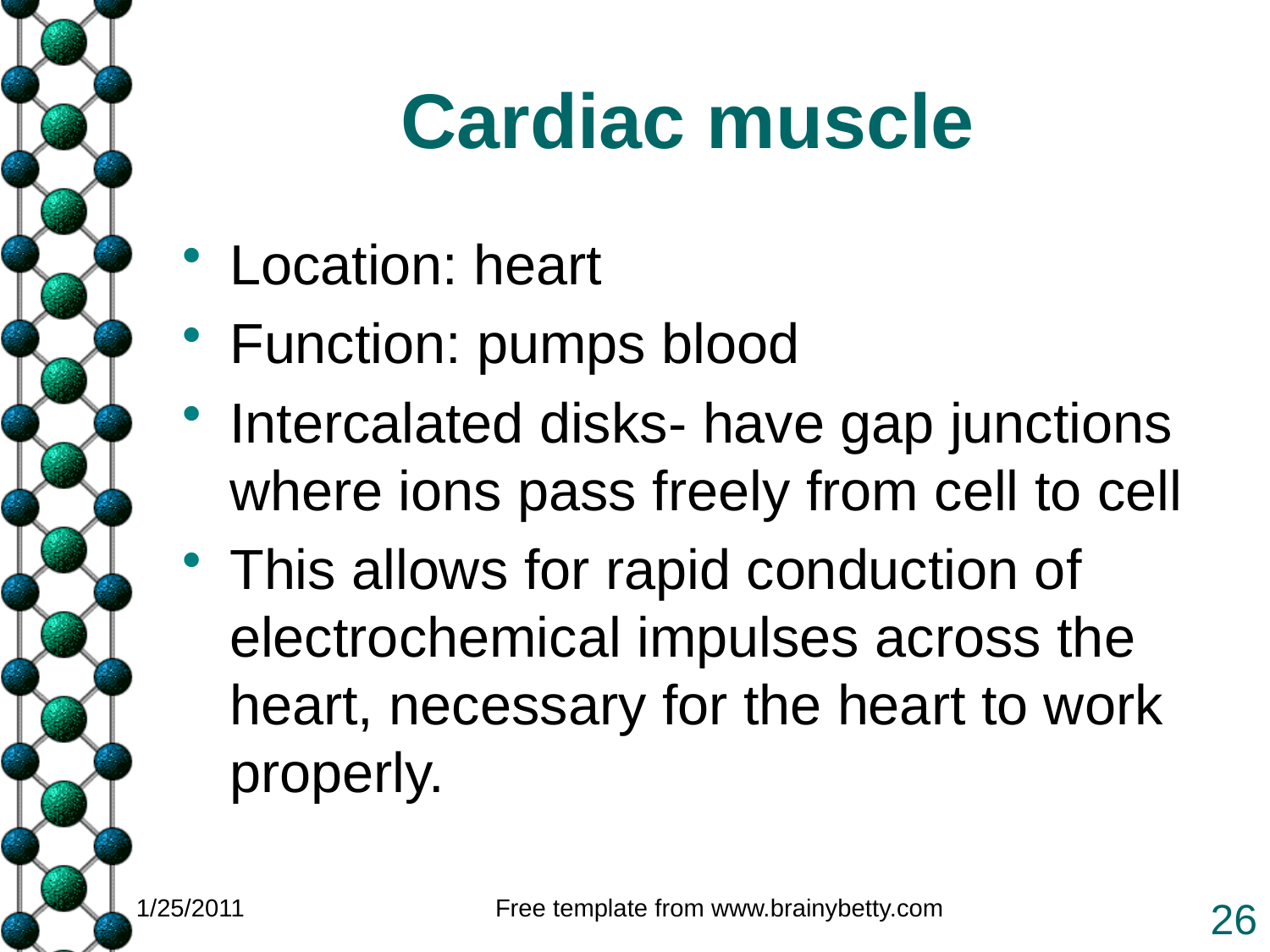

# Cardiac muscle
Location: heart
Function: pumps blood
Intercalated disks- have gap junctions where ions pass freely from cell to cell
This allows for rapid conduction of electrochemical impulses across the heart, necessary for the heart to work properly.
1/25/2011
Free template from www.brainybetty.com
26